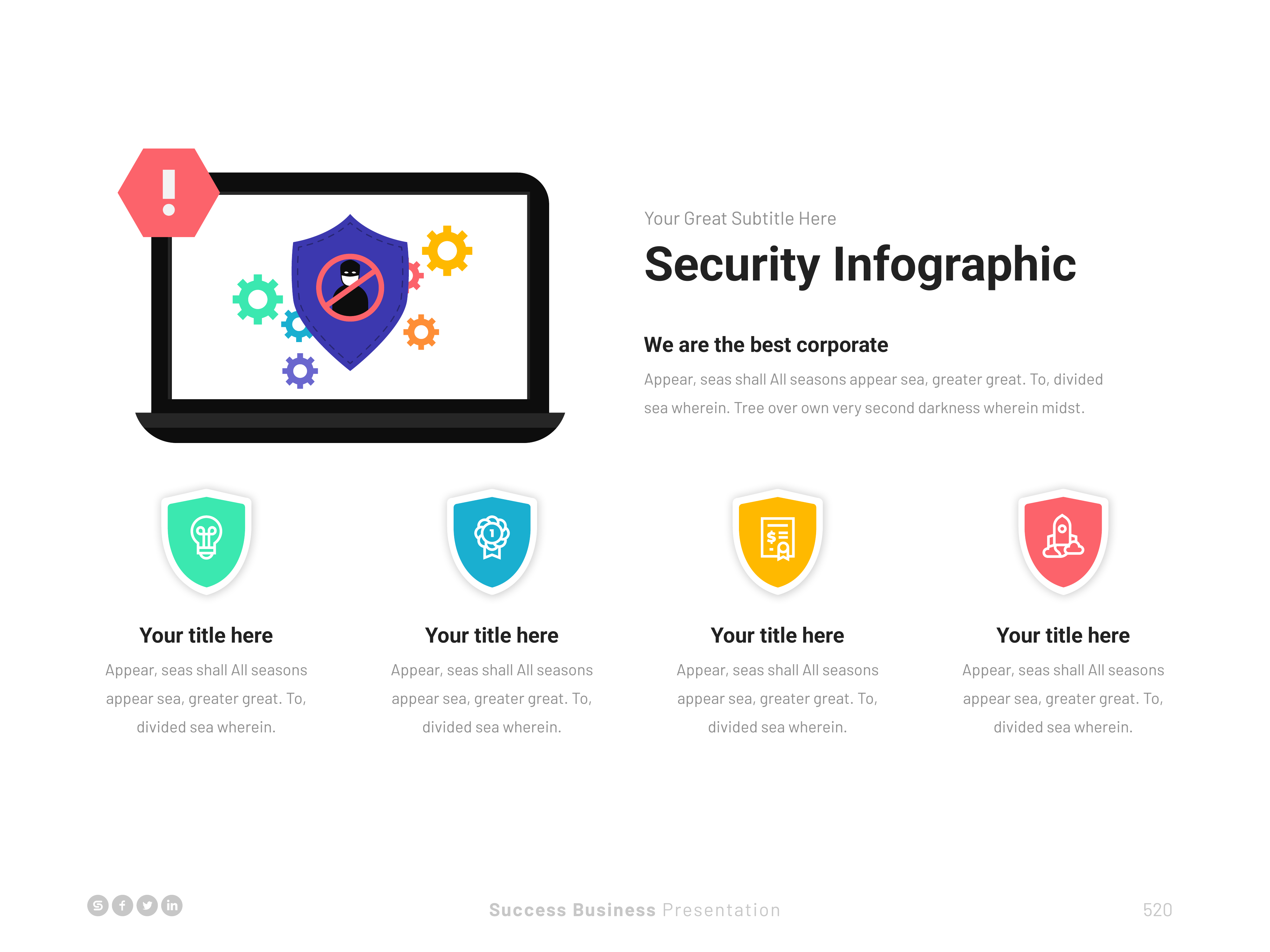

Your Great Subtitle Here
Security Infographic
We are the best corporate
Appear, seas shall All seasons appear sea, greater great. To, divided sea wherein. Tree over own very second darkness wherein midst.

Your title here
Appear, seas shall All seasons appear sea, greater great. To, divided sea wherein.
Your title here
Appear, seas shall All seasons appear sea, greater great. To, divided sea wherein.
Your title here
Appear, seas shall All seasons appear sea, greater great. To, divided sea wherein.
Your title here
Appear, seas shall All seasons appear sea, greater great. To, divided sea wherein.